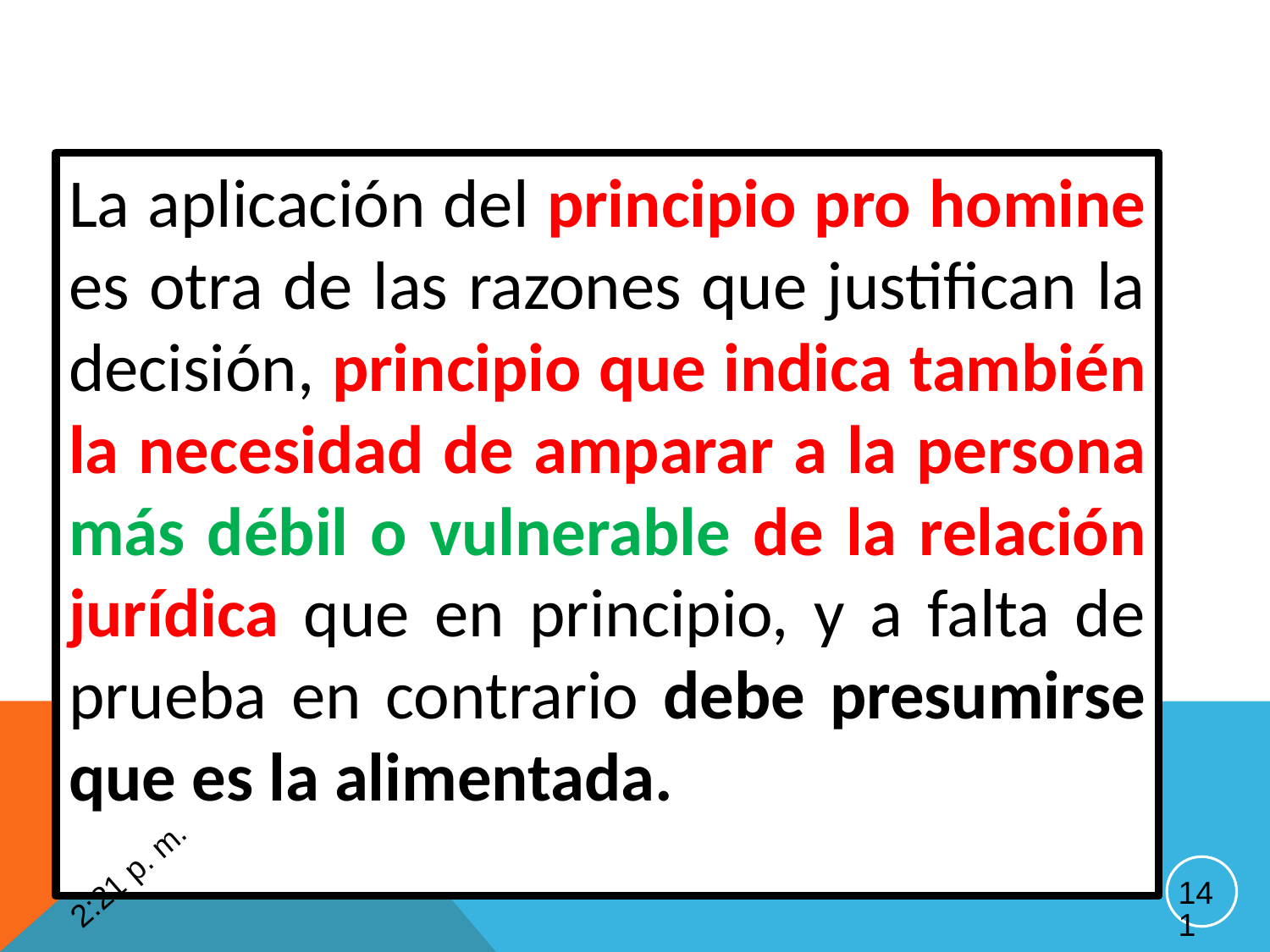

La aplicación del principio pro homine es otra de las razones que justifican la decisión, principio que indica también la necesidad de amparar a la persona más débil o vulnerable de la relación jurídica que en principio, y a falta de prueba en contrario debe presumirse que es la alimentada.

2:21 p. m.
141